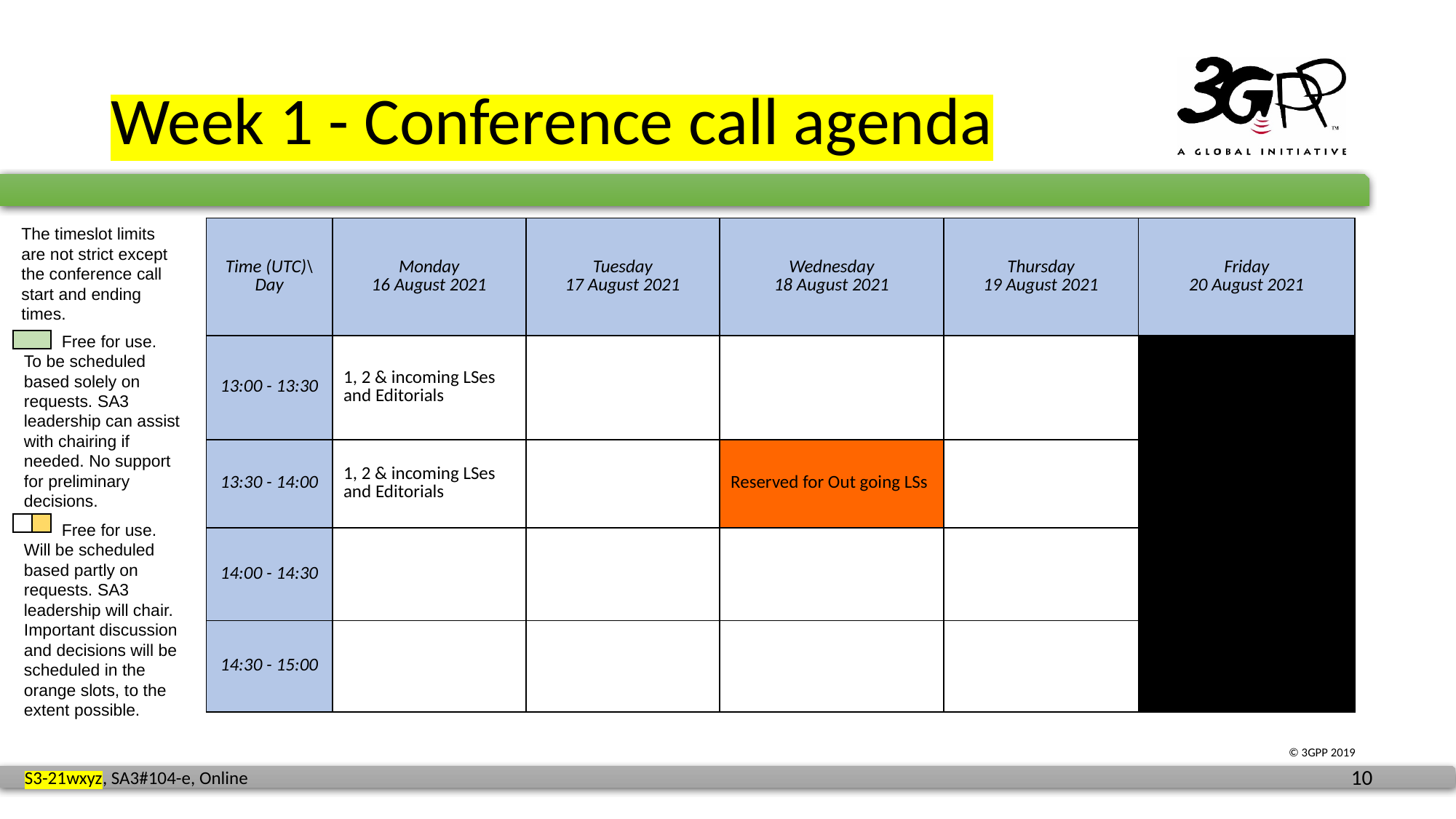

# Week 1 - Conference call agenda
The timeslot limits are not strict except the conference call start and ending times.
| Time (UTC)\Day | Monday 16 August 2021 | Tuesday 17 August 2021 | Wednesday 18 August 2021 | Thursday 19 August 2021 | Friday 20 August 2021 |
| --- | --- | --- | --- | --- | --- |
| 13:00 - 13:30 | 1, 2 & incoming LSes and Editorials |  |  |  |  |
| 13:30 - 14:00 | 1, 2 & incoming LSes and Editorials |  | Reserved for Out going LSs |  |  |
| 14:00 - 14:30 |  |  |  |  |  |
| 14:30 - 15:00 |  |  |  |  |  |
        Free for use.
To be scheduled based solely on requests. SA3 leadership can assist with chairing if needed. No support for preliminary decisions.

        Free for use.
Will be scheduled based partly on requests. SA3 leadership will chair. Important discussion and decisions will be scheduled in the orange slots, to the extent possible.